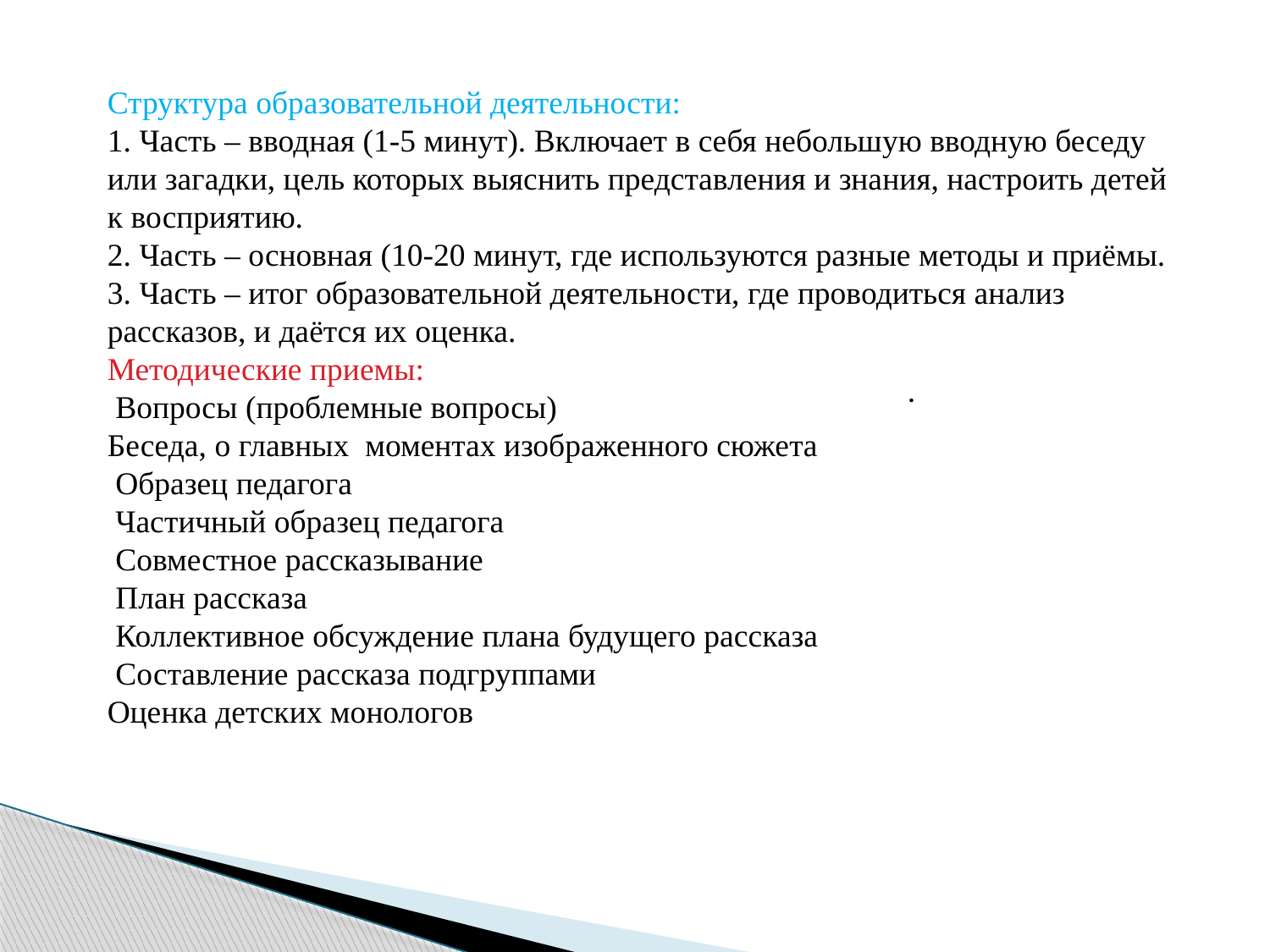

Структура образовательной деятельности:
1. Часть – вводная (1-5 минут). Включает в себя небольшую вводную беседу или загадки, цель которых выяснить представления и знания, настроить детей к восприятию.
2. Часть – основная (10-20 минут, где используются разные методы и приёмы.
3. Часть – итог образовательной деятельности, где проводиться анализ рассказов, и даётся их оценка.
Методические приемы:
 Вопросы (проблемные вопросы)
Беседа, о главных  моментах изображенного сюжета
 Образец педагога
 Частичный образец педагога
 Совместное рассказывание
 План рассказа
 Коллективное обсуждение плана будущего рассказа
 Составление рассказа подгруппами
Оценка детских монологов
.